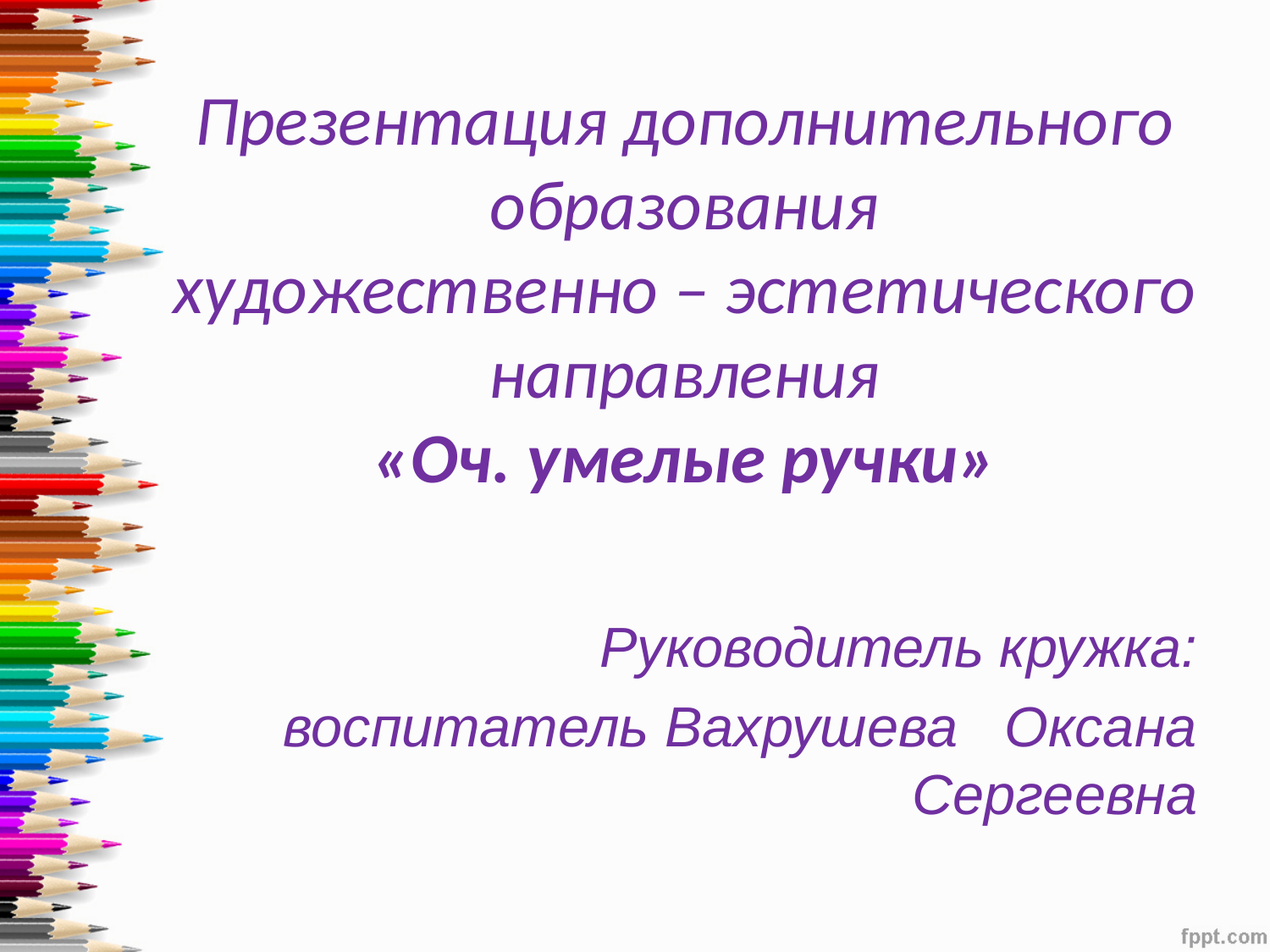

# Презентация дополнительного образования художественно – эстетического направления «Оч. умелые ручки»
Руководитель кружка:
воспитатель Вахрушева   Оксана Сергеевна